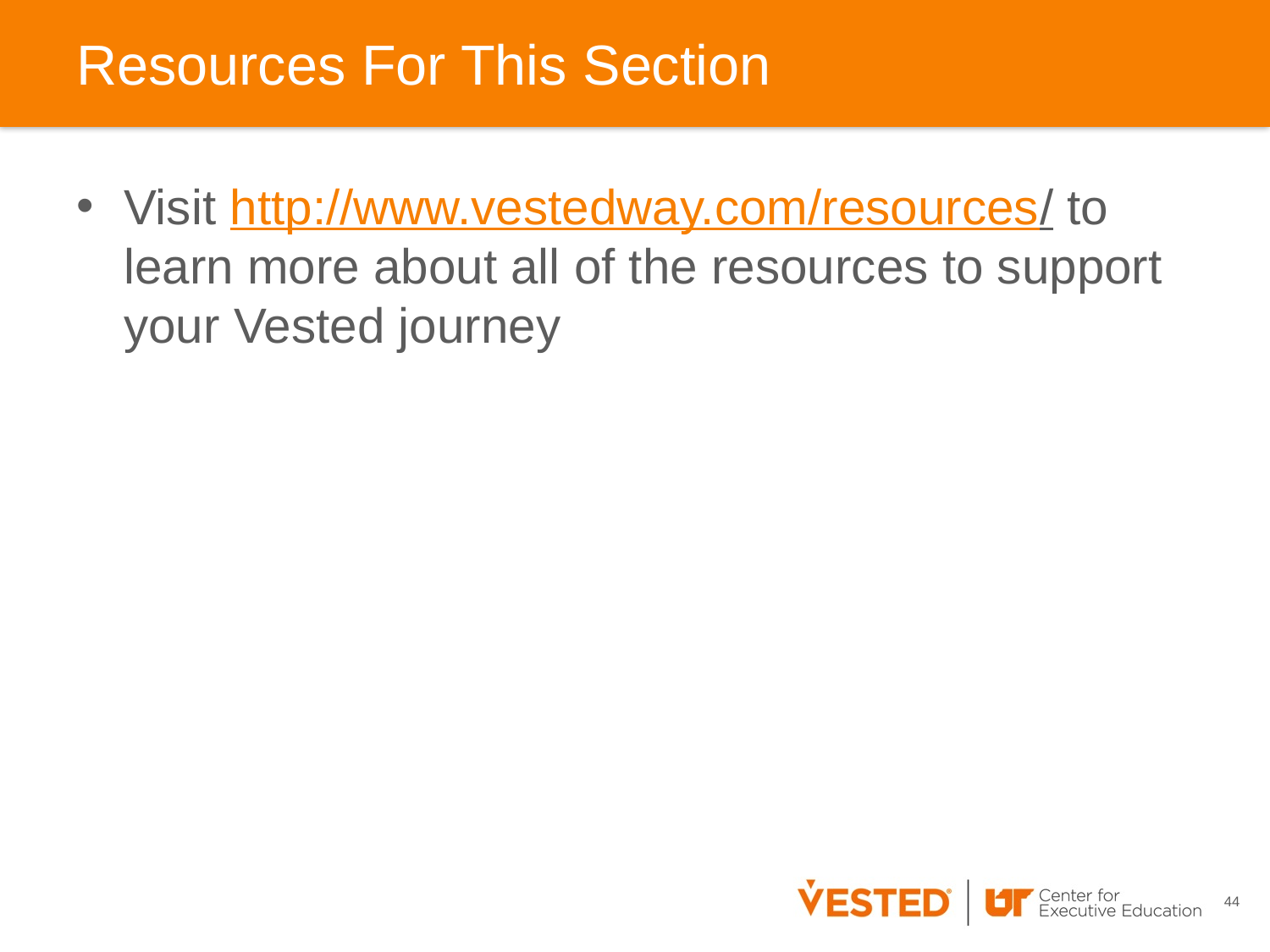

# Resources For This Section
Visit http://www.vestedway.com/resources/ to learn more about all of the resources to support your Vested journey

44